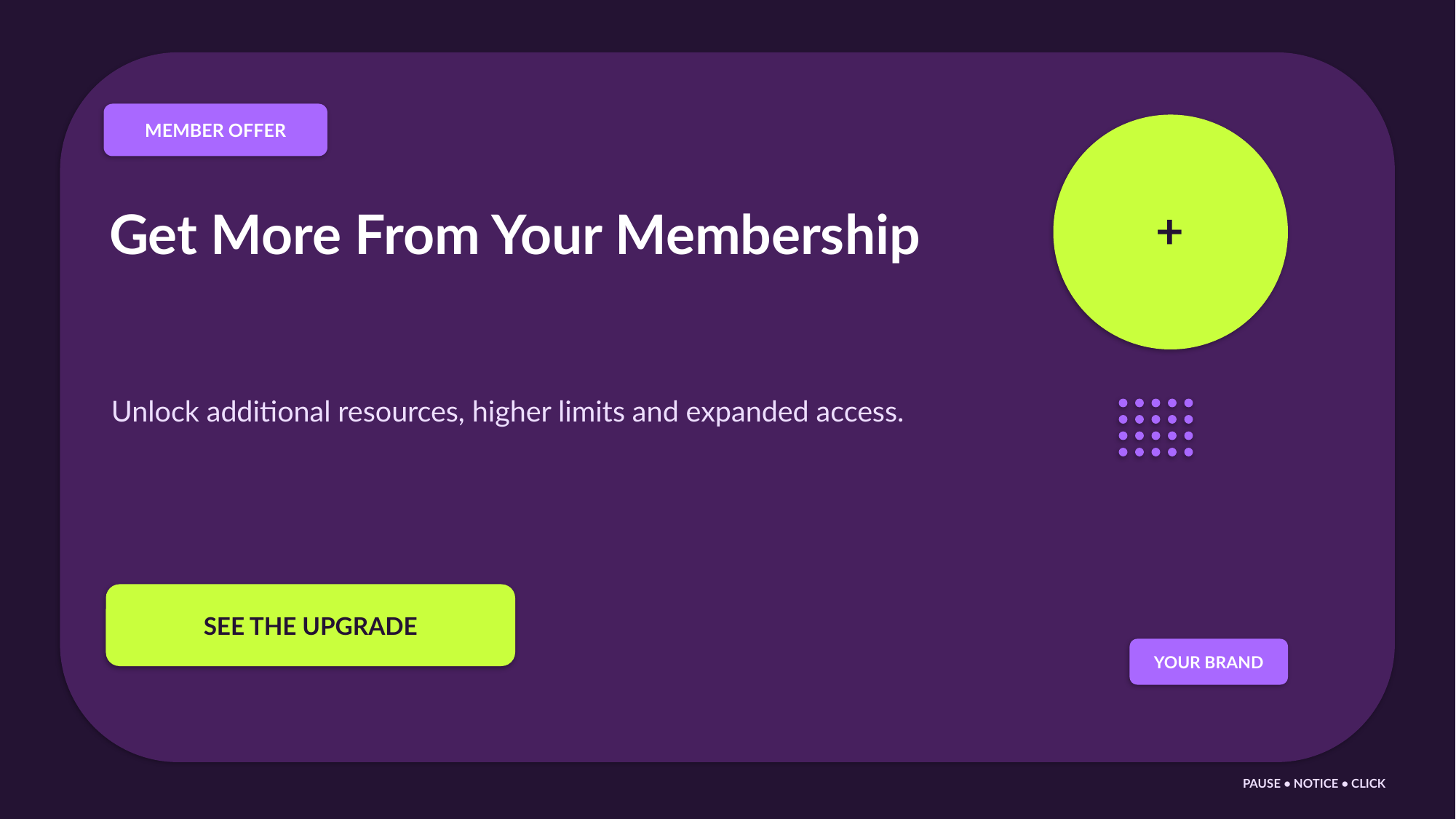

MEMBER OFFER

+
Get More From Your Membership
Unlock additional resources, higher limits and expanded access.

SEE THE UPGRADE

YOUR BRAND
PAUSE • NOTICE • CLICK